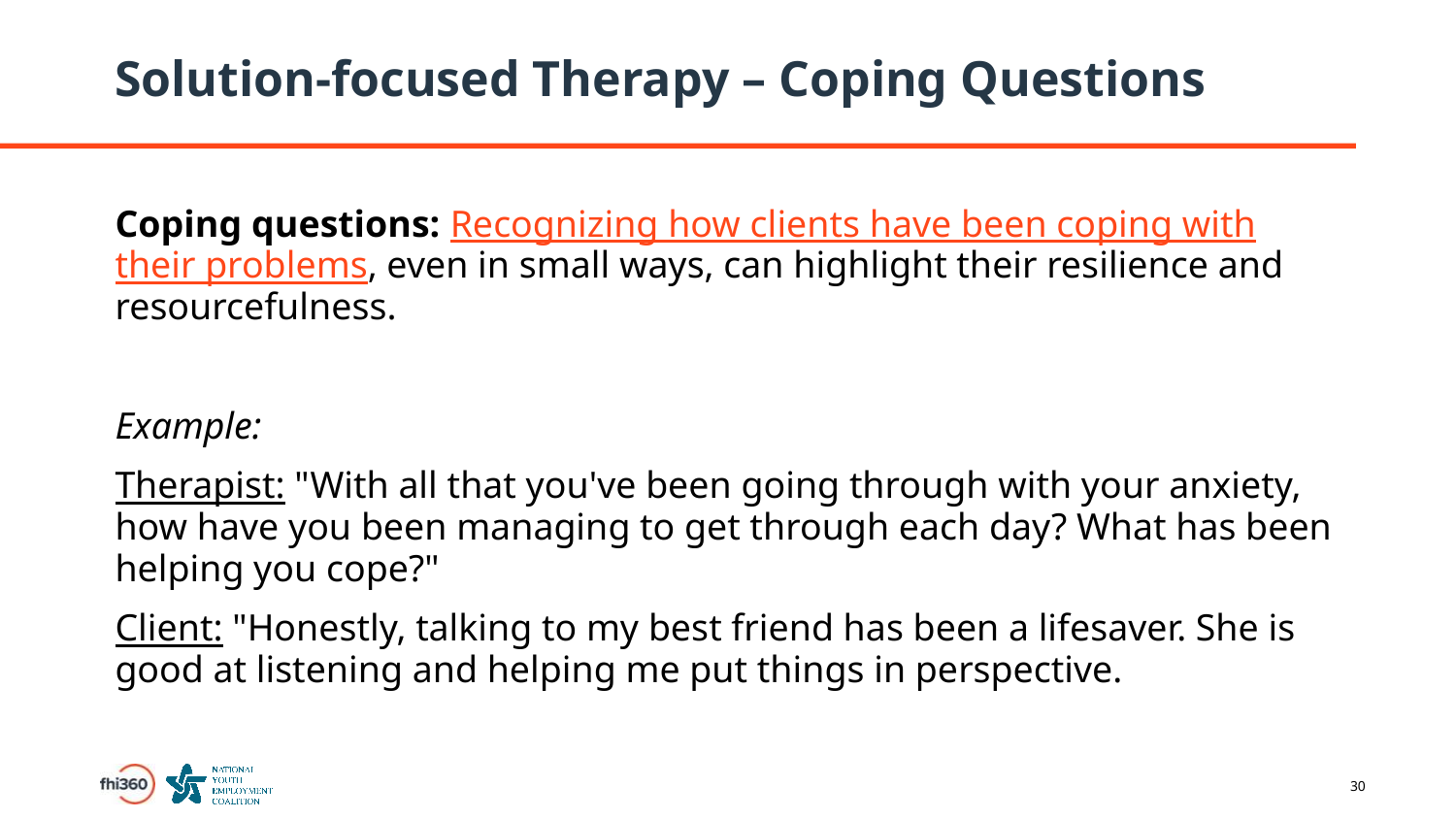

# Solution-focused Therapy – Coping Questions
Coping questions: Recognizing how clients have been coping with their problems, even in small ways, can highlight their resilience and resourcefulness.

Example:
Therapist: "With all that you've been going through with your anxiety, how have you been managing to get through each day? What has been helping you cope?"
Client: "Honestly, talking to my best friend has been a lifesaver. She is good at listening and helping me put things in perspective.